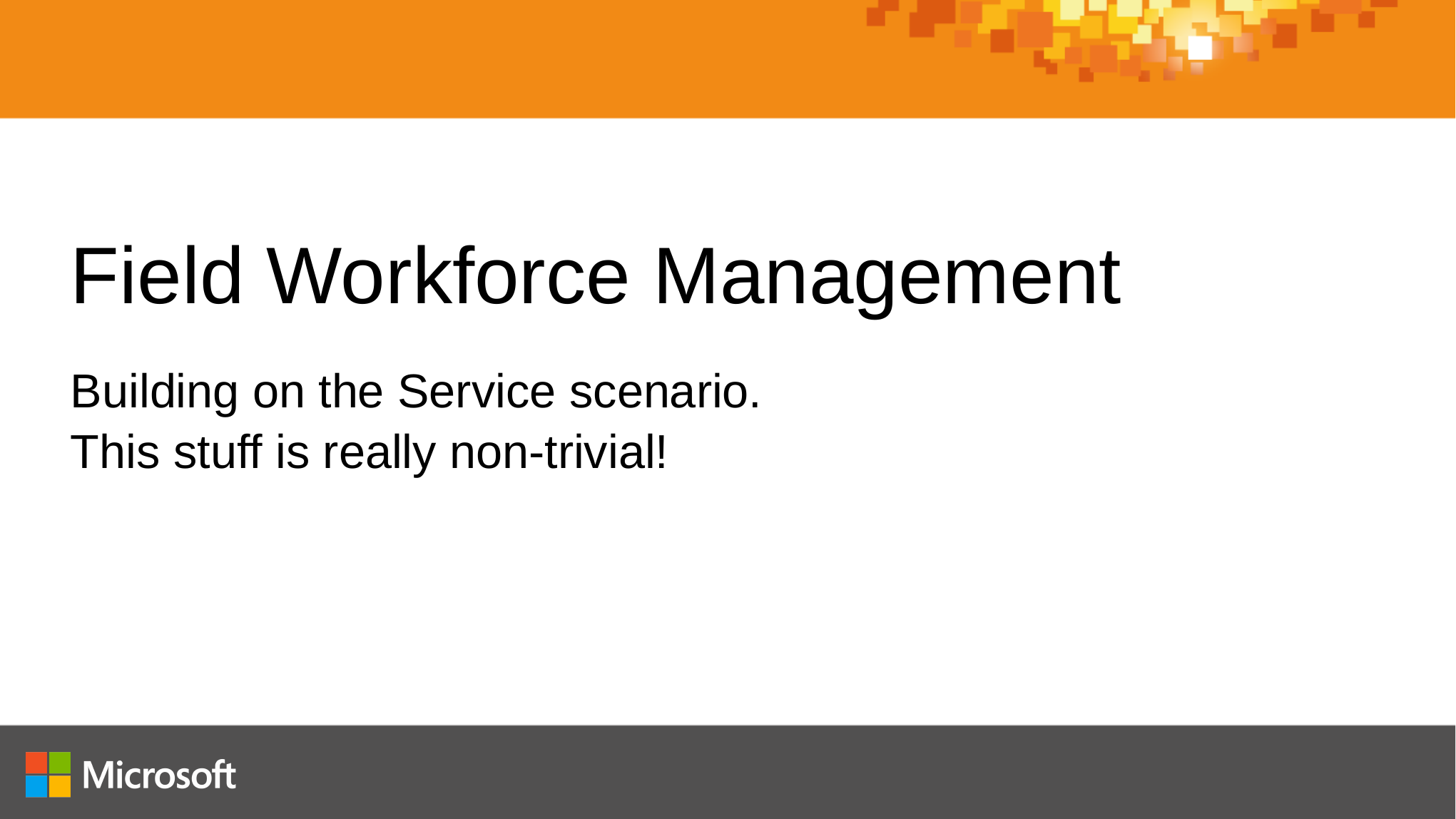

Field Workforce Management
Building on the Service scenario.
This stuff is really non-trivial!